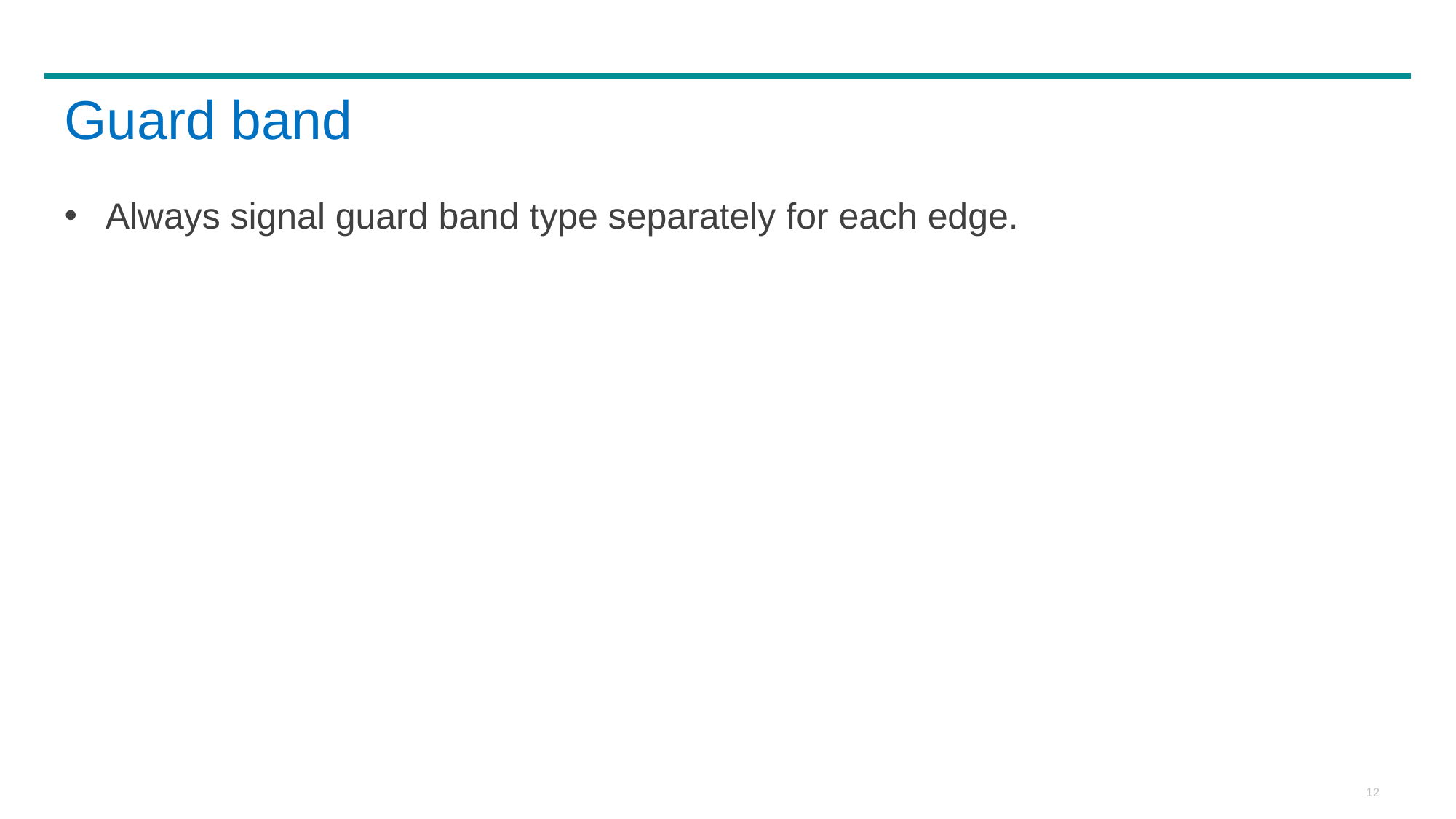

# Guard band
Always signal guard band type separately for each edge.